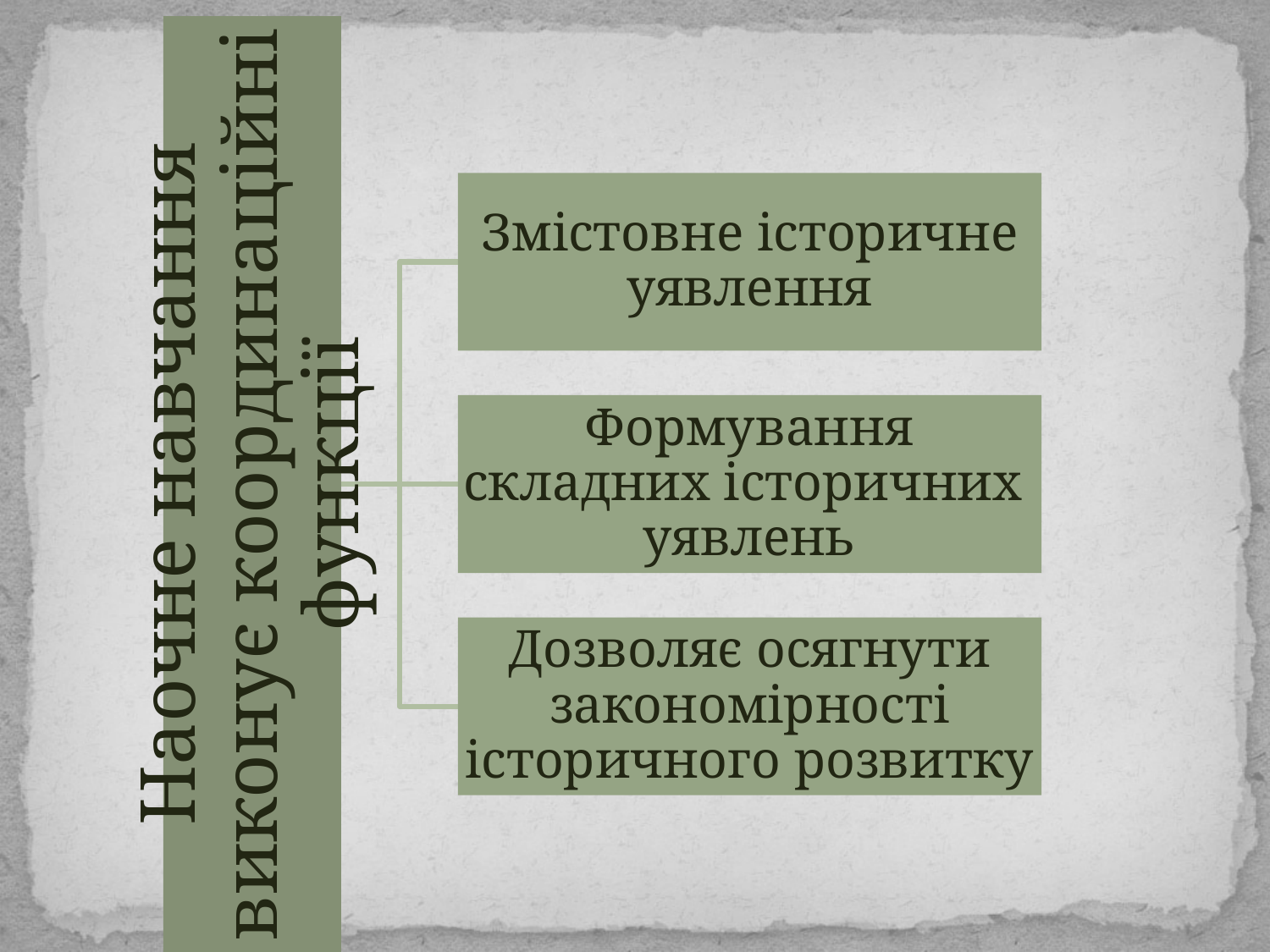

Наочне навчання виконує координаційні функції
Змістовне історичне уявлення
Формування складних історичних  уявлень
Дозволяє осягнути закономірності історичного розвитку